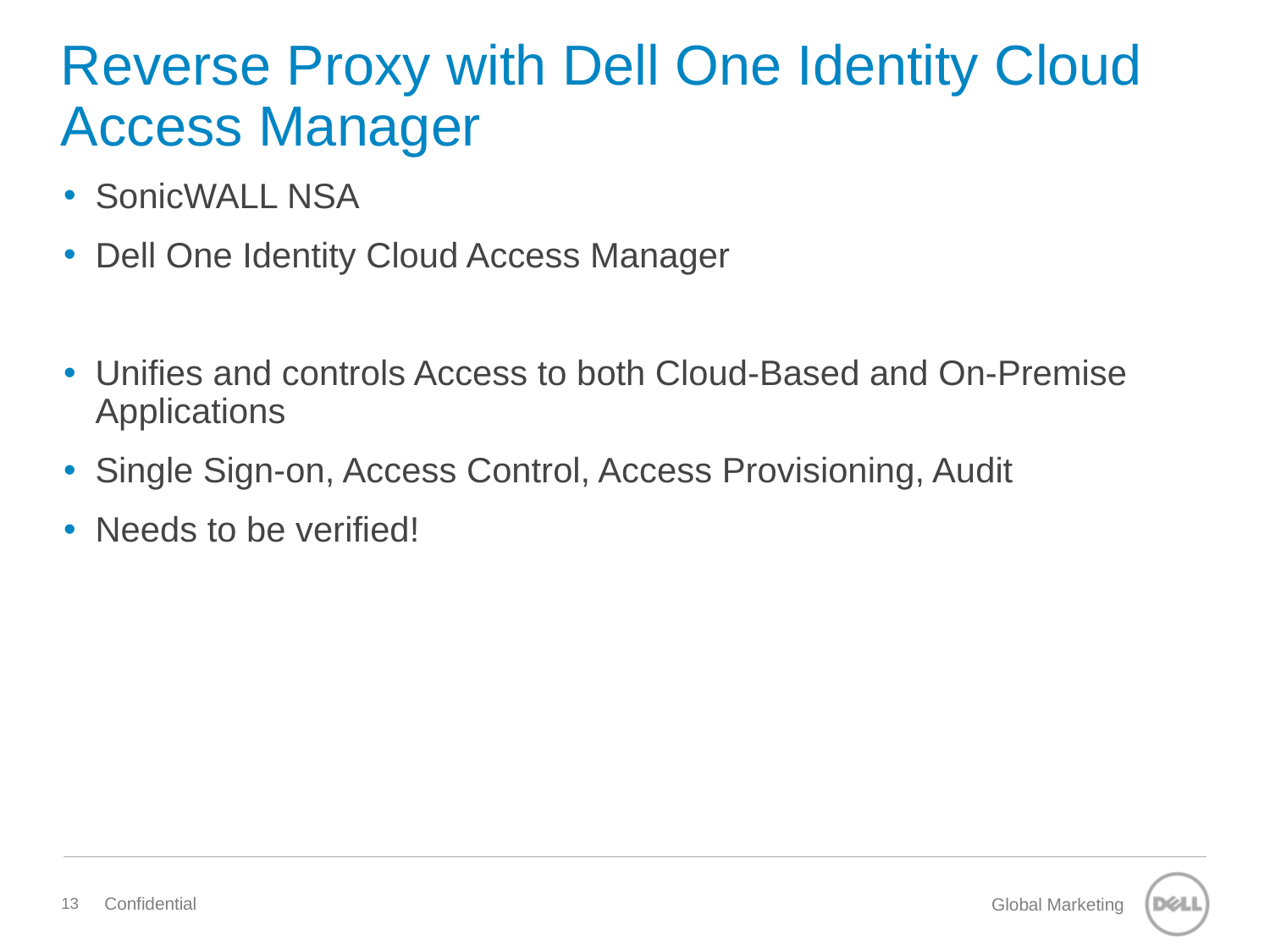

# Reverse Proxy with Dell One Identity Cloud Access Manager
SonicWALL NSA
Dell One Identity Cloud Access Manager

Unifies and controls Access to both Cloud-Based and On-Premise Applications
Single Sign-on, Access Control, Access Provisioning, Audit
Needs to be verified!